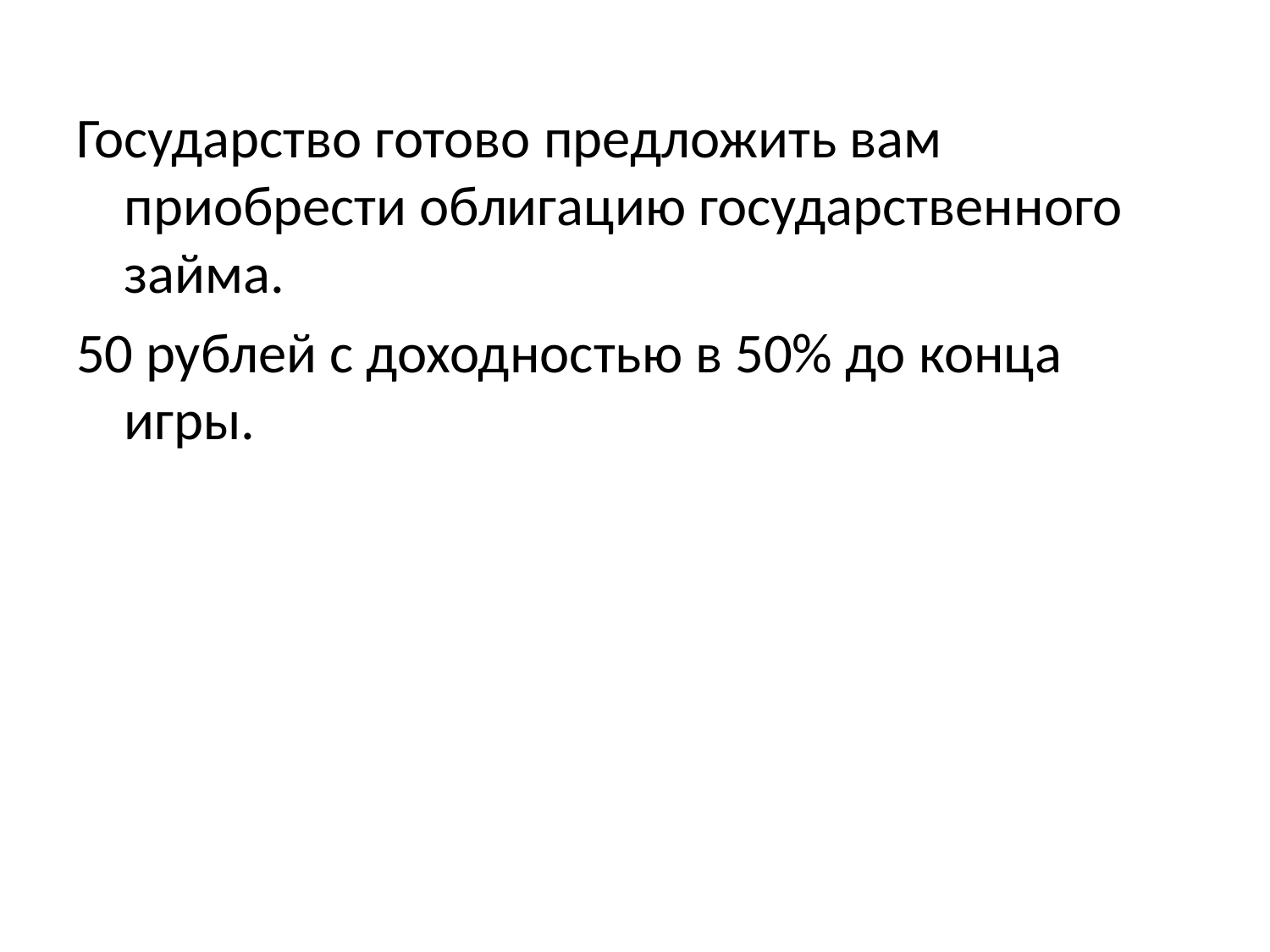

Государство готово предложить вам приобрести облигацию государственного займа.
50 рублей с доходностью в 50% до конца игры.